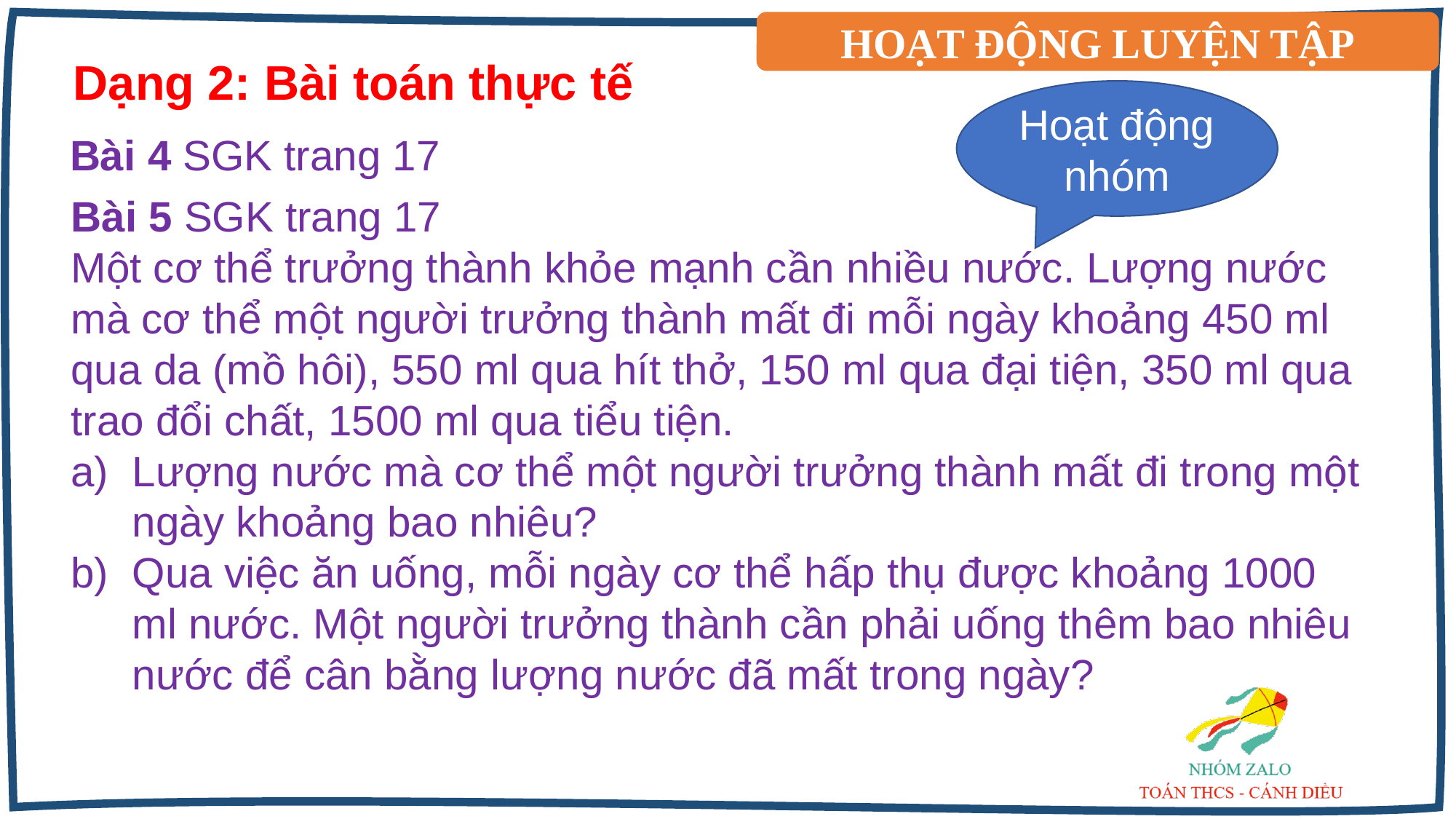

HOẠT ĐỘNG LUYỆN TẬP
Dạng 2: Bài toán thực tế
Hoạt động nhóm
Bài 4 SGK trang 17
Bài 5 SGK trang 17
Một cơ thể trưởng thành khỏe mạnh cần nhiều nước. Lượng nước mà cơ thể một người trưởng thành mất đi mỗi ngày khoảng 450 ml qua da (mồ hôi), 550 ml qua hít thở, 150 ml qua đại tiện, 350 ml qua trao đổi chất, 1500 ml qua tiểu tiện.
Lượng nước mà cơ thể một người trưởng thành mất đi trong một ngày khoảng bao nhiêu?
Qua việc ăn uống, mỗi ngày cơ thể hấp thụ được khoảng 1000 ml nước. Một người trưởng thành cần phải uống thêm bao nhiêu nước để cân bằng lượng nước đã mất trong ngày?